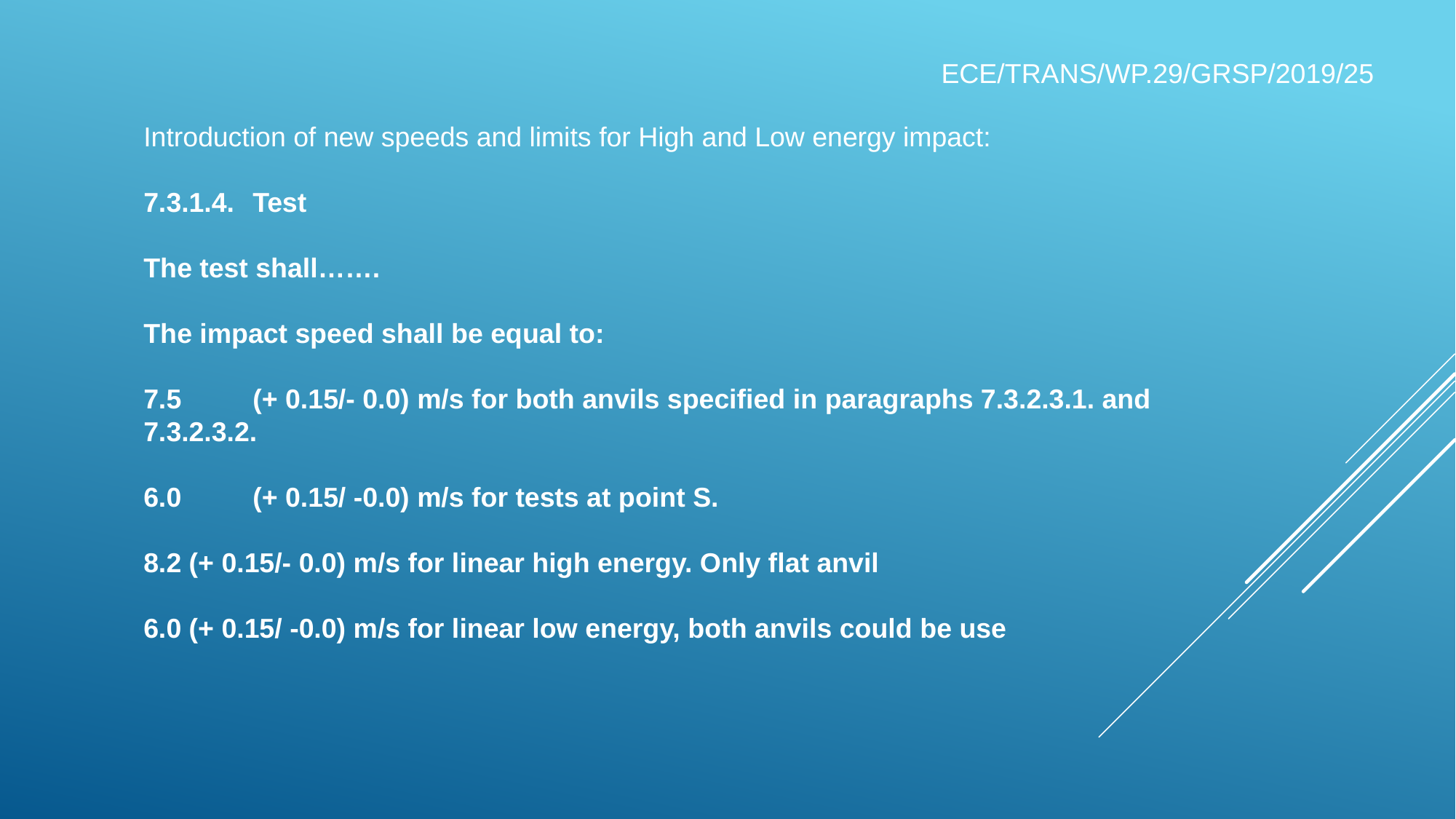

ECE/TRANS/WP.29/GRSP/2019/25
Introduction of new speeds and limits for High and Low energy impact:

7.3.1.4.	Test

The test shall…….

The impact speed shall be equal to:

7.5	(+ 0.15/- 0.0) m/s for both anvils specified in paragraphs 7.3.2.3.1. and 7.3.2.3.2.

6.0 	(+ 0.15/ -0.0) m/s for tests at point S.

8.2 (+ 0.15/- 0.0) m/s for linear high energy. Only flat anvil

6.0 (+ 0.15/ -0.0) m/s for linear low energy, both anvils could be use